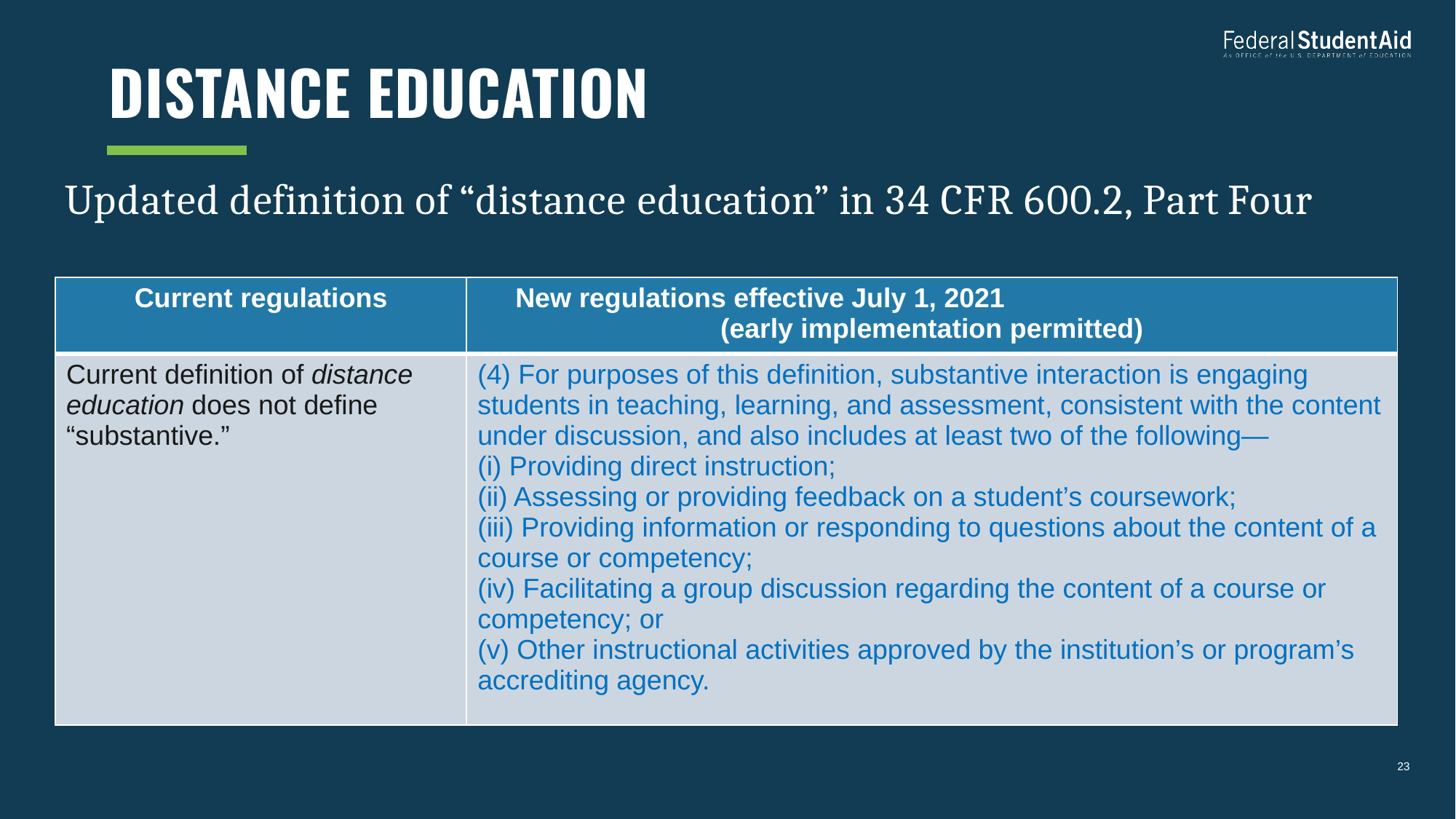

# Distance education
Updated definition of “distance education” in 34 CFR 600.2, Part Four
| Current regulations | New regulations effective July 1, 2021 (early implementation permitted) |
| --- | --- |
| Current definition of distance education does not define “substantive.” | (4) For purposes of this definition, substantive interaction is engaging students in teaching, learning, and assessment, consistent with the content under discussion, and also includes at least two of the following— (i) Providing direct instruction; (ii) Assessing or providing feedback on a student’s coursework; (iii) Providing information or responding to questions about the content of a course or competency; (iv) Facilitating a group discussion regarding the content of a course or competency; or (v) Other instructional activities approved by the institution’s or program’s accrediting agency. |
23